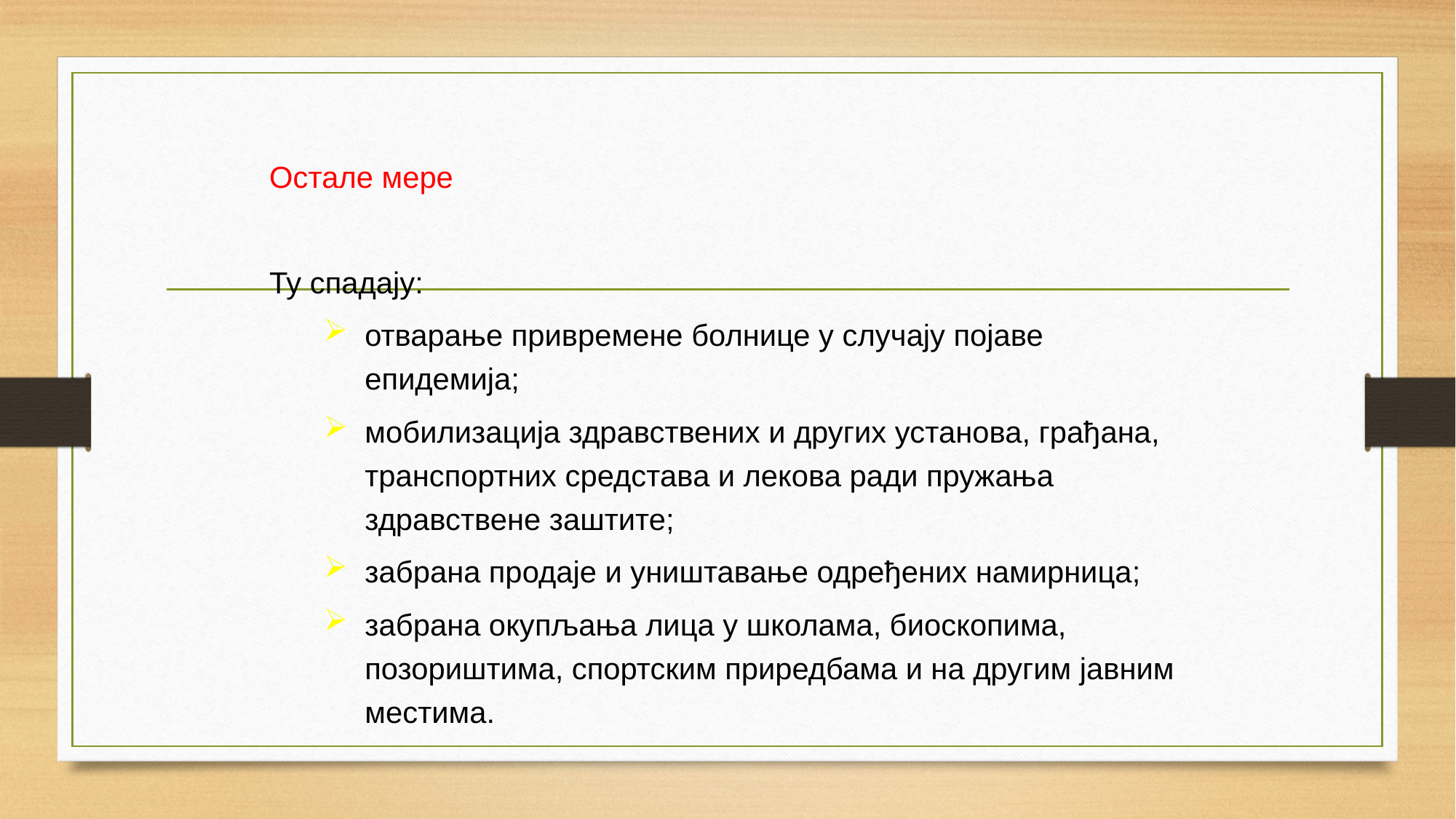

Остале мере

Ту спадају:
отварање привремене болнице у случају појаве епидемија;
мобилизација здравствених и других установа, грађана, транспортних средстава и лекова ради пружања здравствене заштите;
забрана продаје и уништавање одређених намирница;
забрана окупљања лица у школама, биоскопима, позориштима, спортским приредбама и на другим јавним местима.